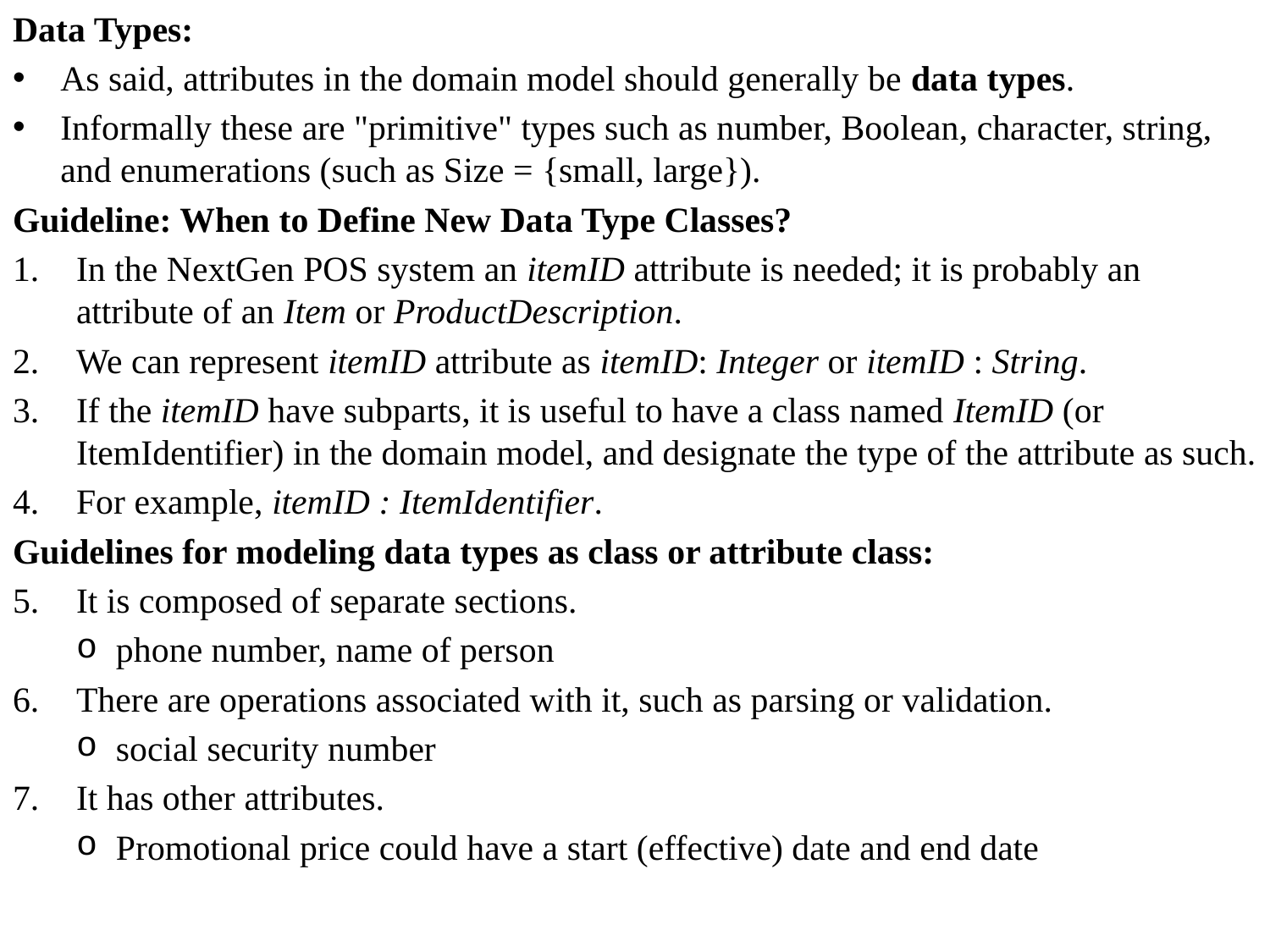

Data Types:
As said, attributes in the domain model should generally be data types.
Informally these are "primitive" types such as number, Boolean, character, string, and enumerations (such as Size = {small, large}).
Guideline: When to Define New Data Type Classes?
In the NextGen POS system an itemID attribute is needed; it is probably an attribute of an Item or ProductDescription.
We can represent itemID attribute as itemID: Integer or itemID : String.
If the itemID have subparts, it is useful to have a class named ItemID (or ItemIdentifier) in the domain model, and designate the type of the attribute as such.
For example, itemID : ItemIdentifier.
Guidelines for modeling data types as class or attribute class:
It is composed of separate sections.
phone number, name of person
There are operations associated with it, such as parsing or validation.
social security number
It has other attributes.
Promotional price could have a start (effective) date and end date